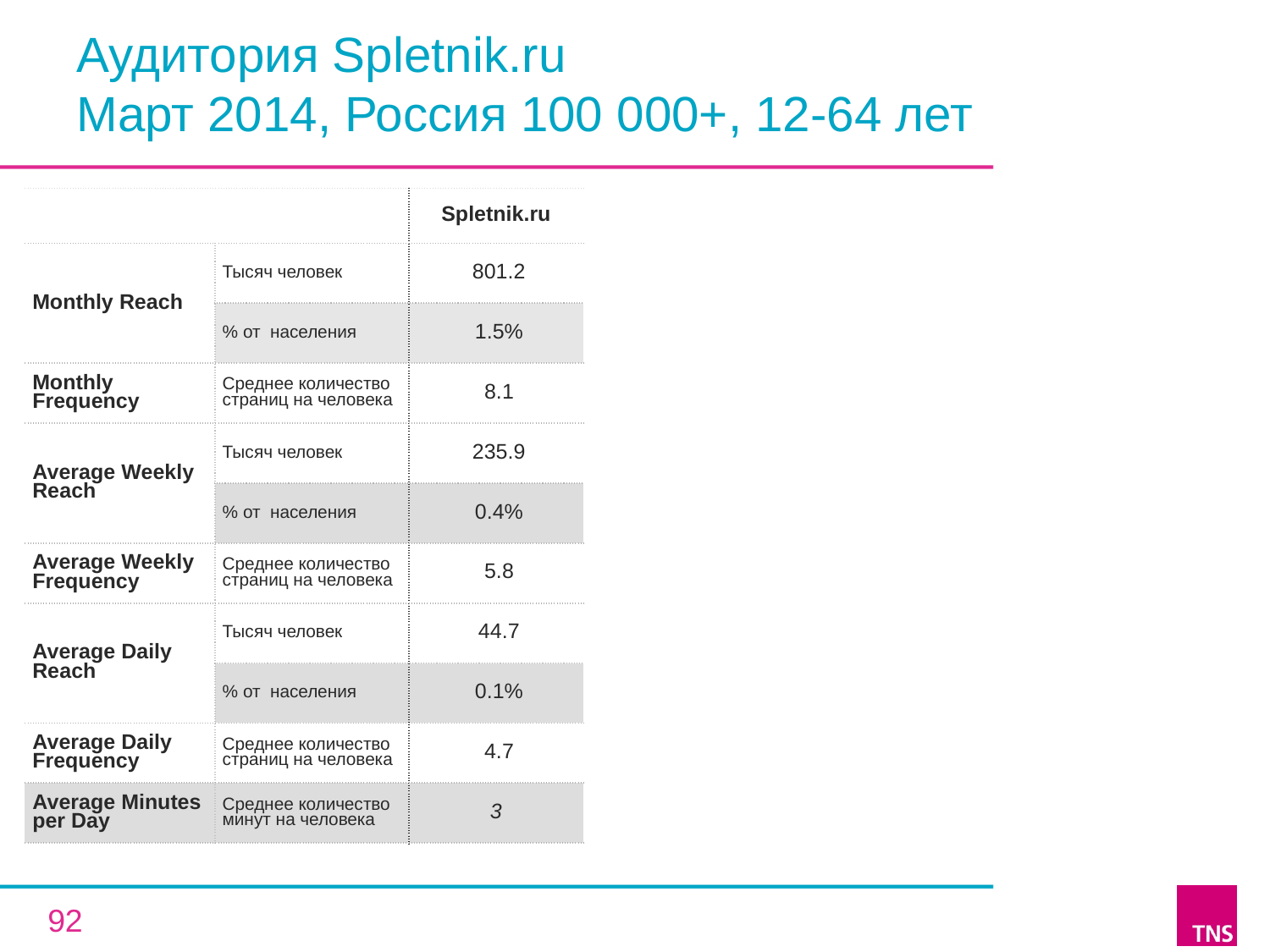

# Аудитория Spletnik.ru Март 2014, Россия 100 000+, 12-64 лет
|  |  | Spletnik.ru |
| --- | --- | --- |
| Monthly Reach | Тысяч человек | 801.2 |
|  | % от населения | 1.5% |
| Monthly Frequency | Среднее количество страниц на человека | 8.1 |
| Average Weekly Reach | Тысяч человек | 235.9 |
|  | % от населения | 0.4% |
| Average Weekly Frequency | Среднее количество страниц на человека | 5.8 |
| Average Daily Reach | Тысяч человек | 44.7 |
|  | % от населения | 0.1% |
| Average Daily Frequency | Среднее количество страниц на человека | 4.7 |
| Average Minutes per Day | Среднее количество минут на человека | 3 |

92